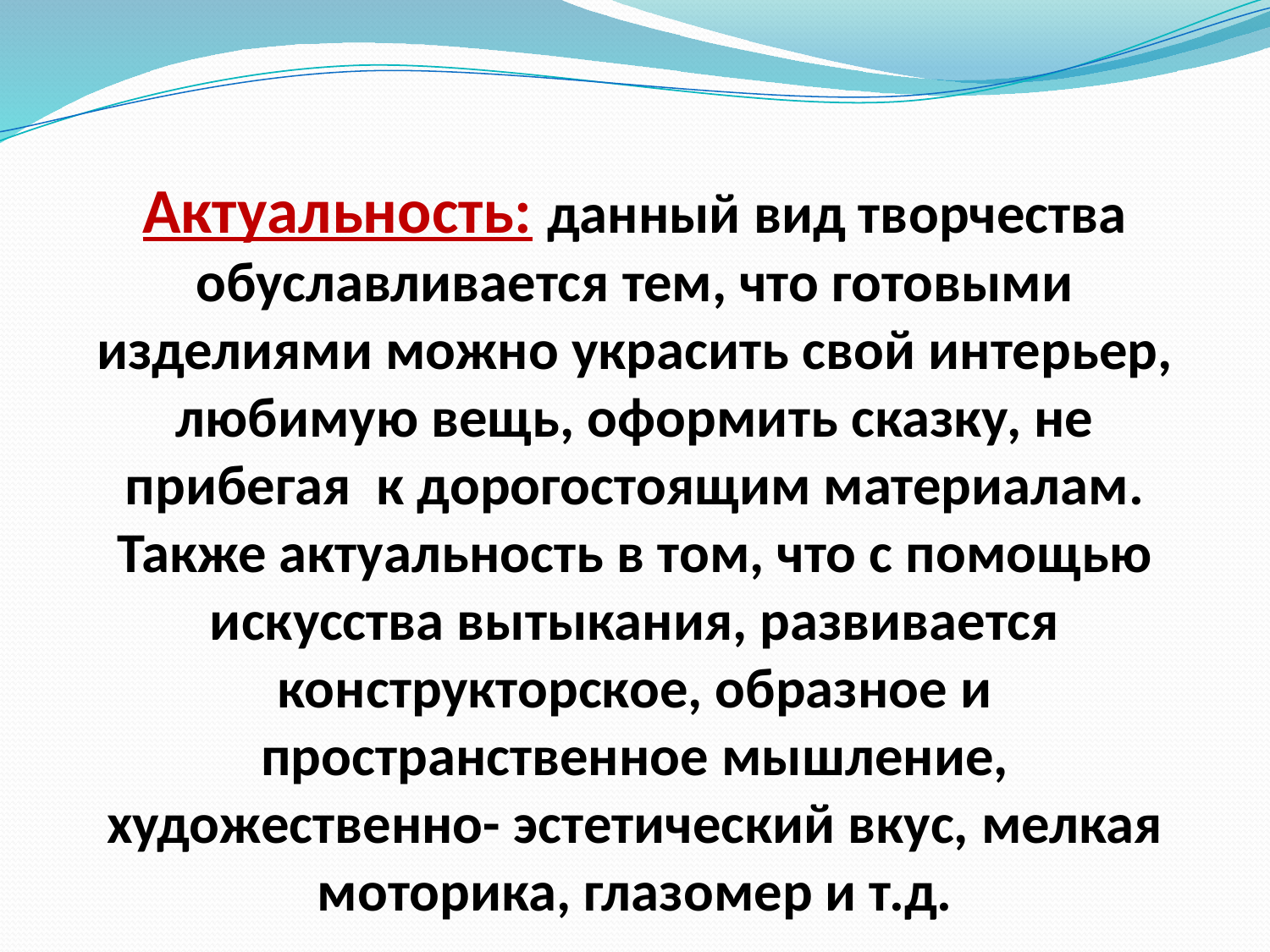

# Актуальность: данный вид творчества обуславливается тем, что готовыми изделиями можно украсить свой интерьер, любимую вещь, оформить сказку, не прибегая  к дорогостоящим материалам. Также актуальность в том, что с помощью искусства вытыкания, развивается конструкторское, образное и пространственное мышление, художественно- эстетический вкус, мелкая моторика, глазомер и т.д.